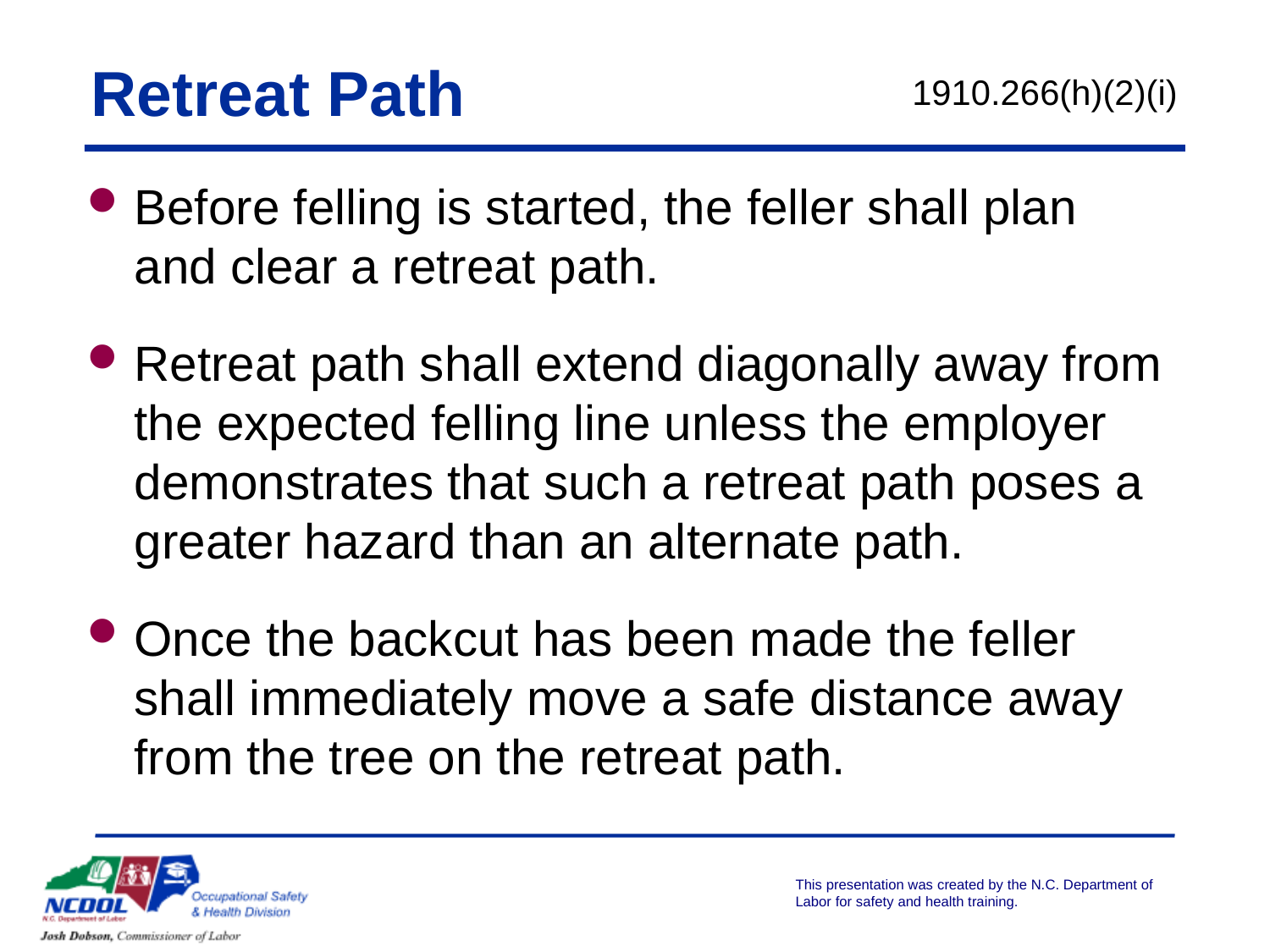

# Retreat Path
1910.266(h)(2)(i)
Before felling is started, the feller shall plan and clear a retreat path.

Retreat path shall extend diagonally away from the expected felling line unless the employer demonstrates that such a retreat path poses a greater hazard than an alternate path.

Once the backcut has been made the feller shall immediately move a safe distance away from the tree on the retreat path.